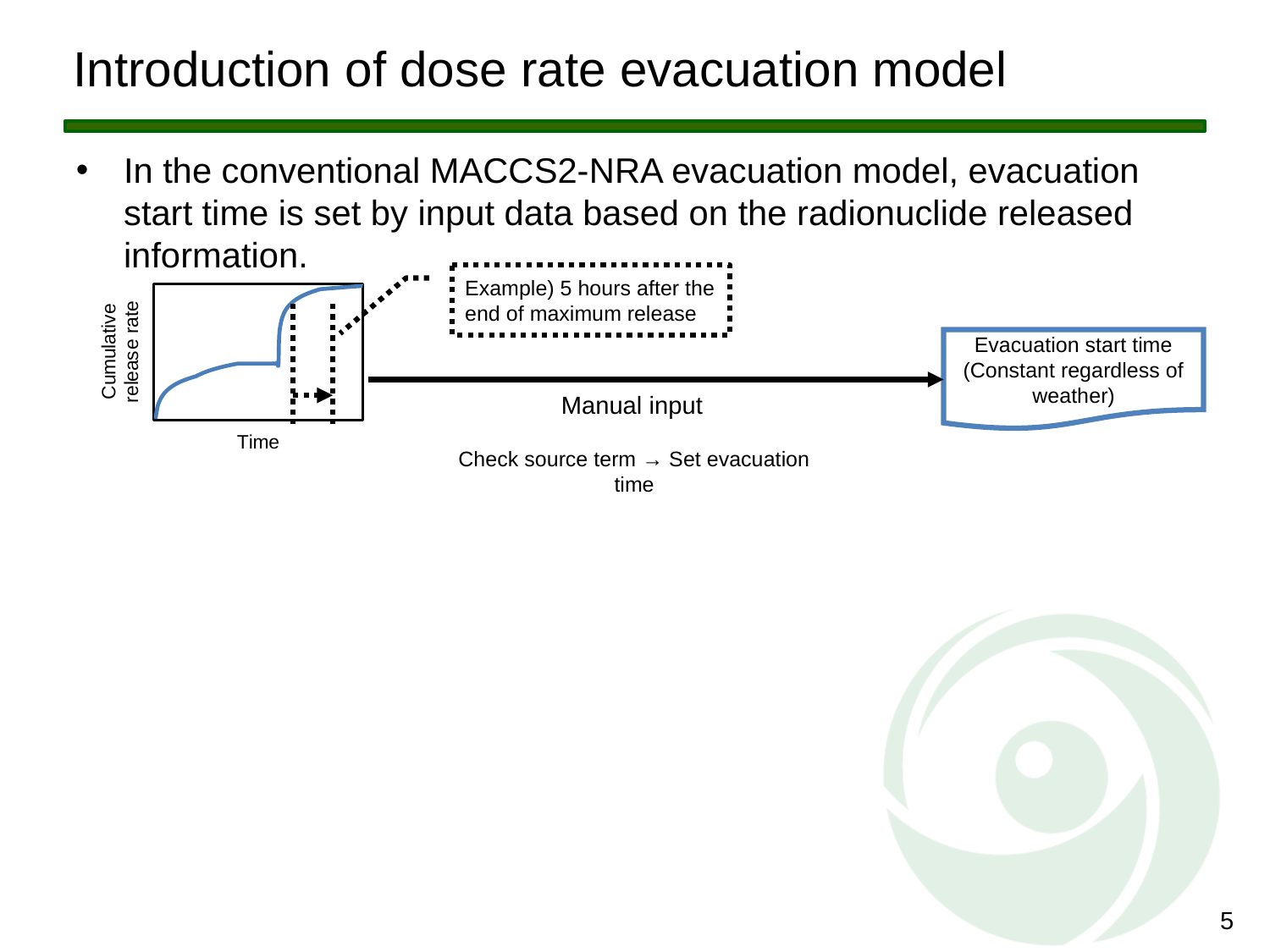

# Introduction of dose rate evacuation model
In the conventional MACCS2-NRA evacuation model, evacuation start time is set by input data based on the radionuclide released information.

Example) 5 hours after the end of maximum release

### Chart

| Category | Xe |
|---|---|
Evacuation start time
(Constant regardless of weather)
Manual input
Check source term → Set evacuation time